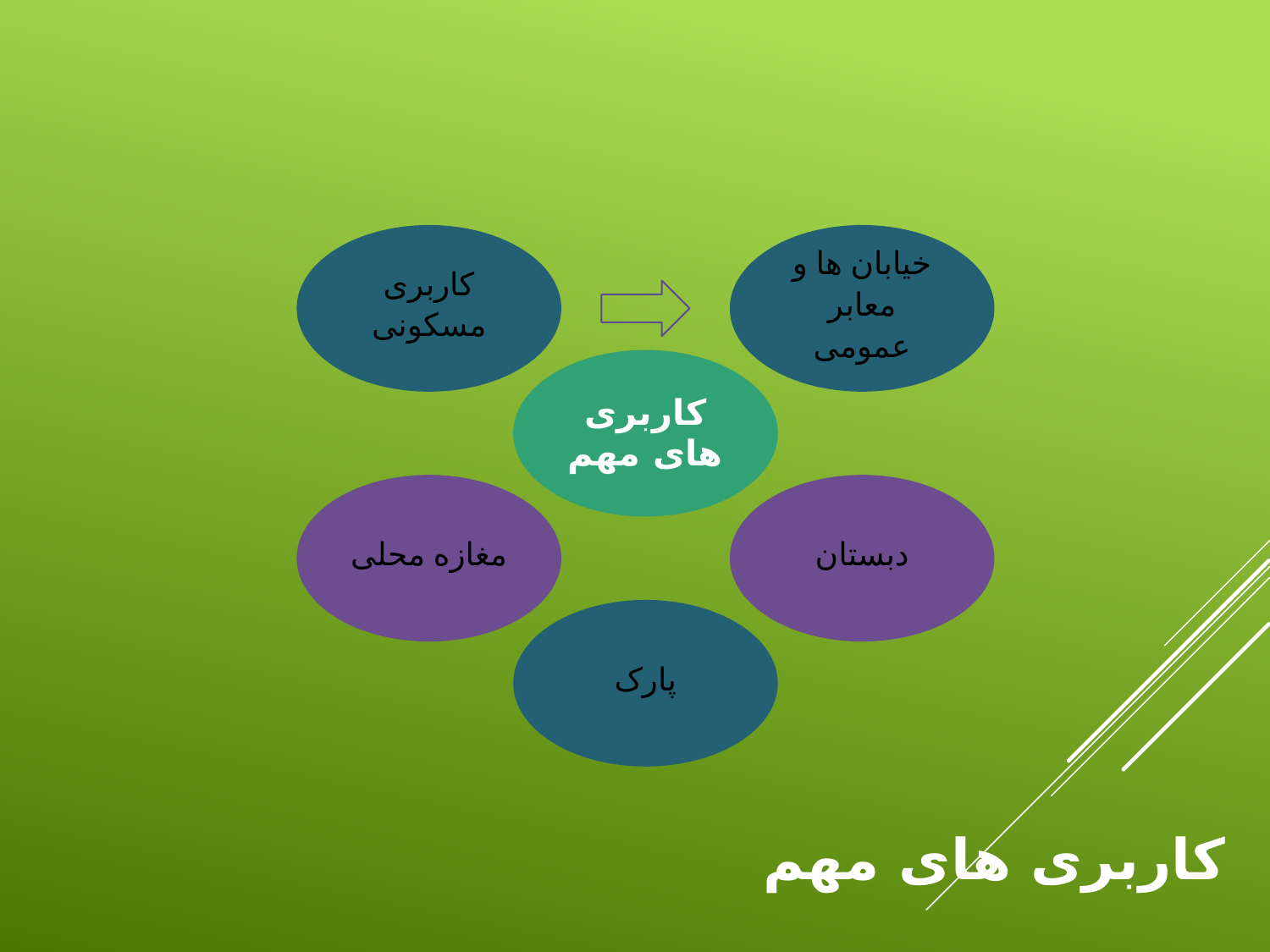

کاربری های مهم
خیابان ها و معابر عمومی
دبستان
کاربری مسکونی
پارک
مغازه محلی
# کاربری های مهم